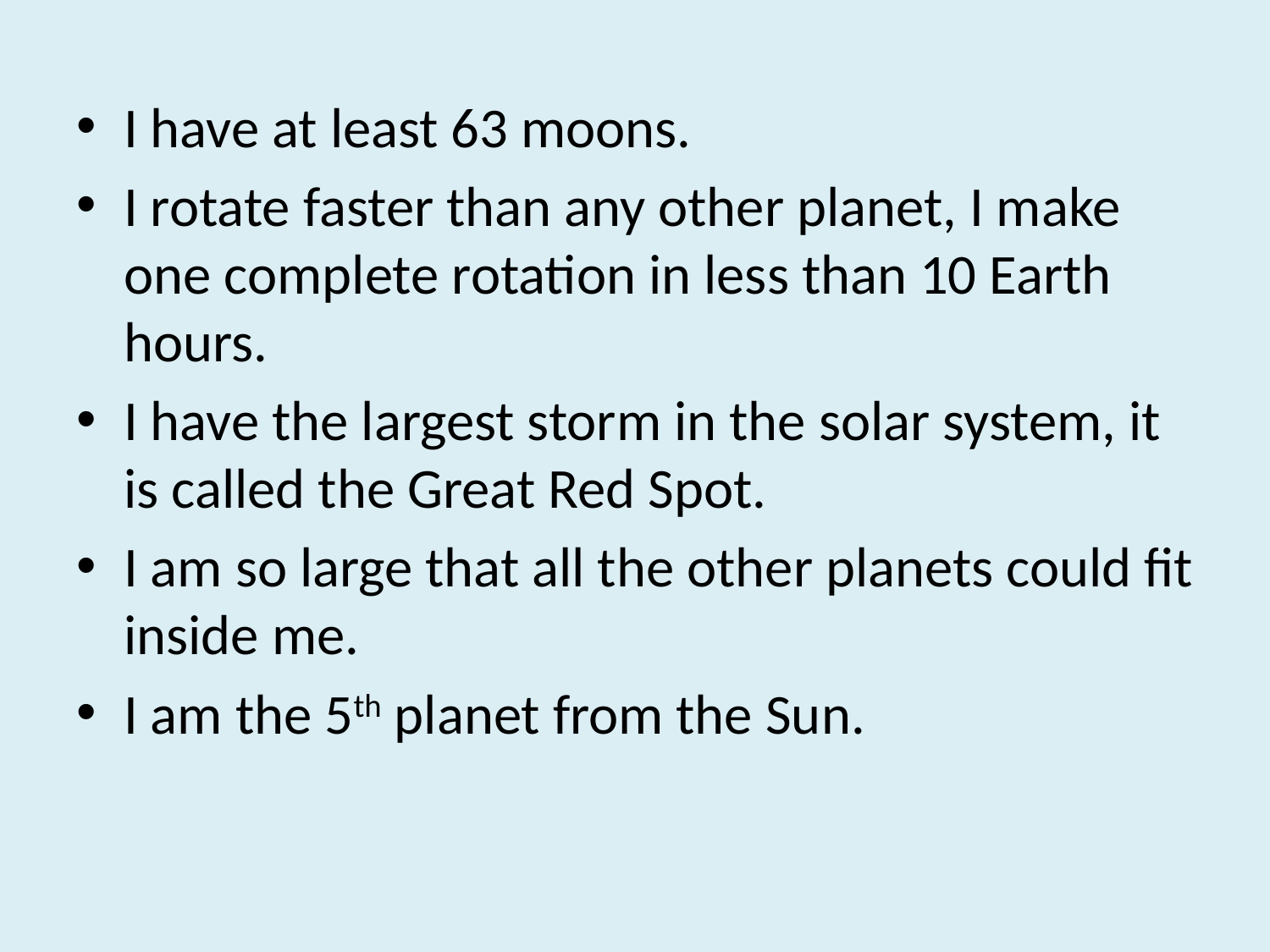

I have at least 63 moons.
I rotate faster than any other planet, I make one complete rotation in less than 10 Earth hours.
I have the largest storm in the solar system, it is called the Great Red Spot.
I am so large that all the other planets could fit inside me.
I am the 5th planet from the Sun.